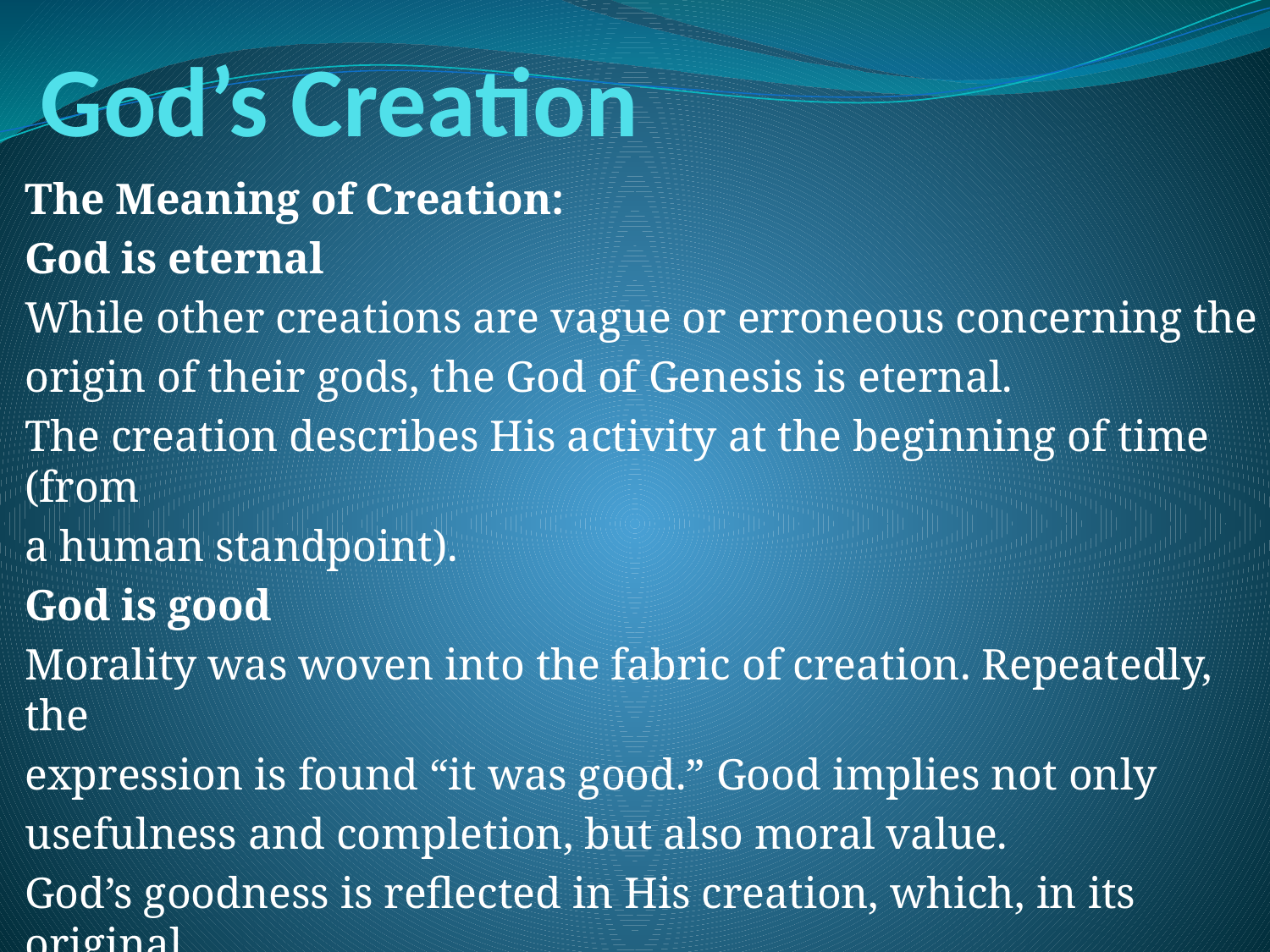

# God’s Creation
The Meaning of Creation:
God is eternal
While other creations are vague or erroneous concerning the
origin of their gods, the God of Genesis is eternal.
The creation describes His activity at the beginning of time (from
a human standpoint).
God is good
Morality was woven into the fabric of creation. Repeatedly, the
expression is found “it was good.” Good implies not only
usefulness and completion, but also moral value.
God’s goodness is reflected in His creation, which, in its original
state, was good. Even today, the graciousness and goodness of
God is evident.